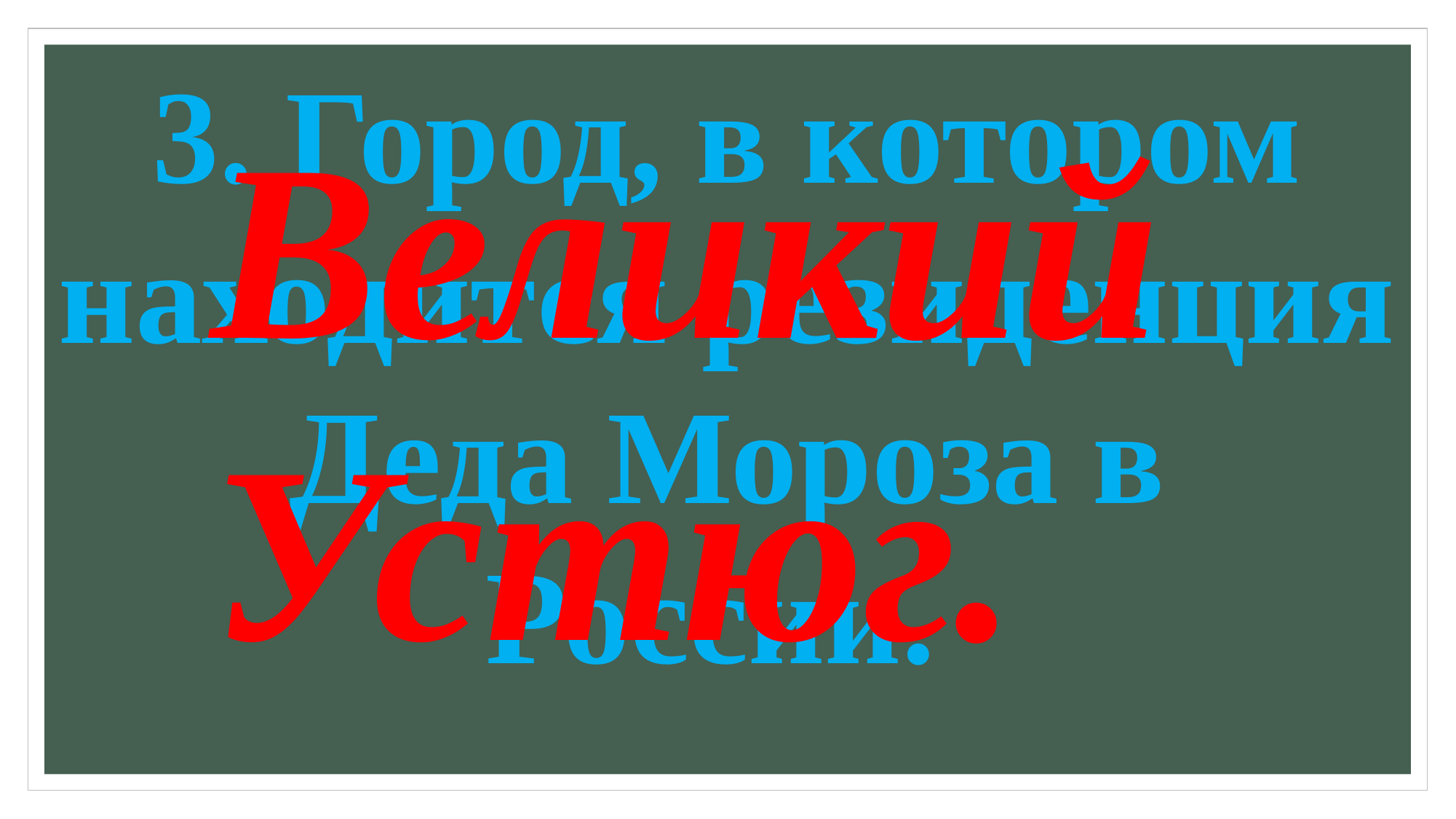

3. Город, в котором находится резиденция Деда Мороза в России.
Великий Устюг.